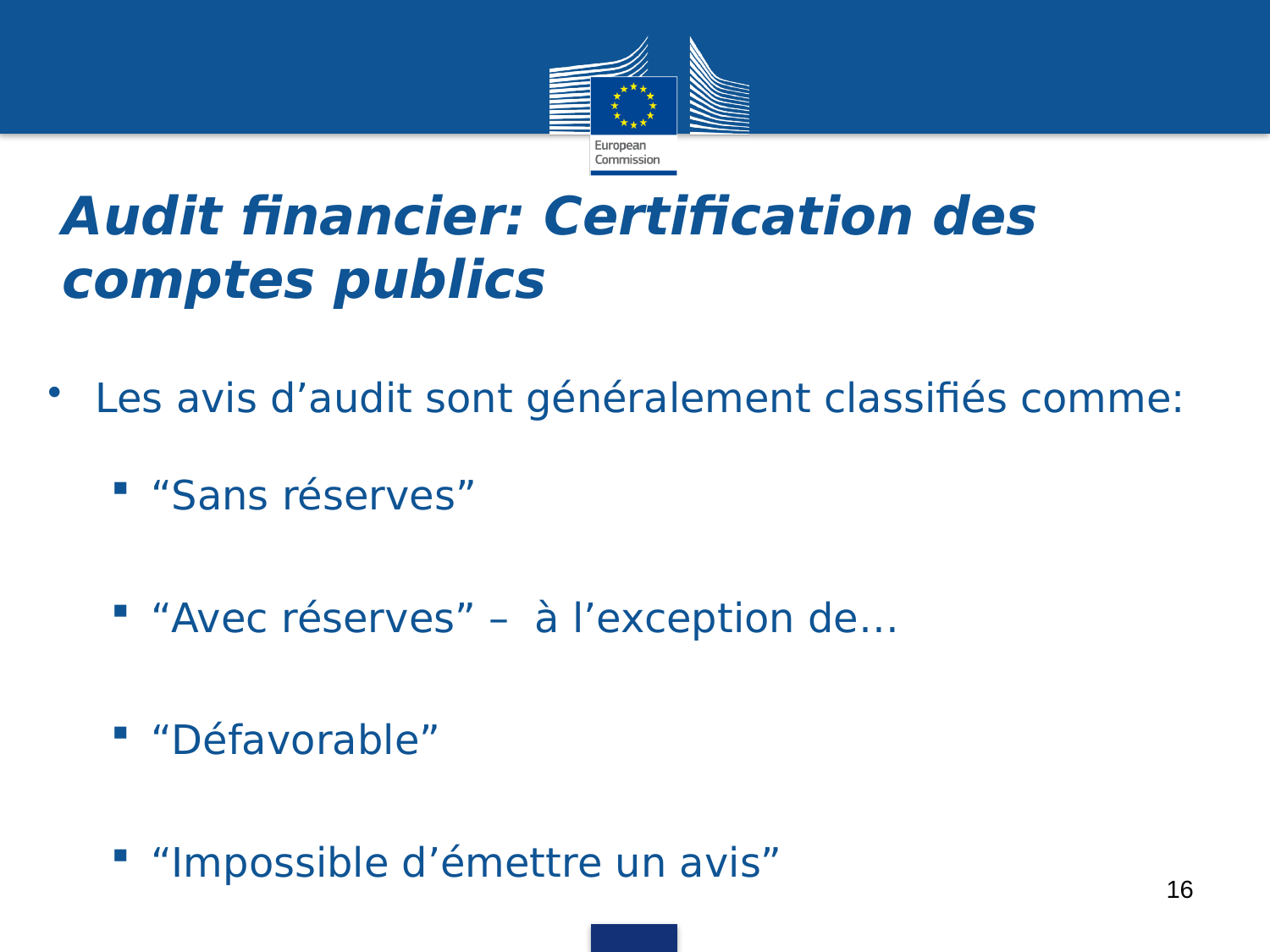

# Audit financier: Certification des comptes publics
Les avis d’audit sont généralement classifiés comme:

“Sans réserves”

“Avec réserves” –  à l’exception de…

“Défavorable”

“Impossible d’émettre un avis”

16